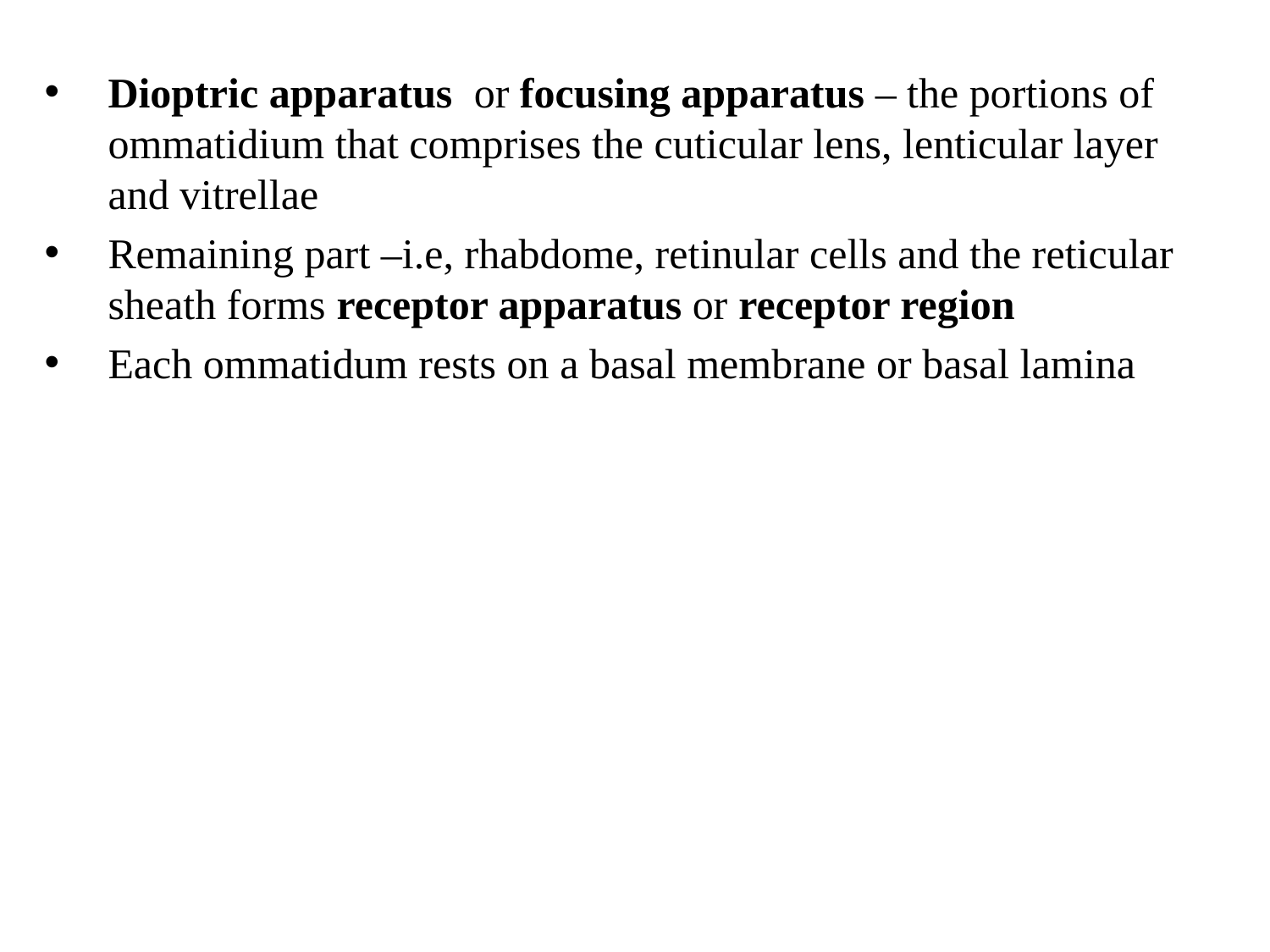

Dioptric apparatus  or focusing apparatus – the portions of ommatidium that comprises the cuticular lens, lenticular layer and vitrellae
Remaining part –i.e, rhabdome, retinular cells and the reticular sheath forms receptor apparatus or receptor region
Each ommatidum rests on a basal membrane or basal lamina